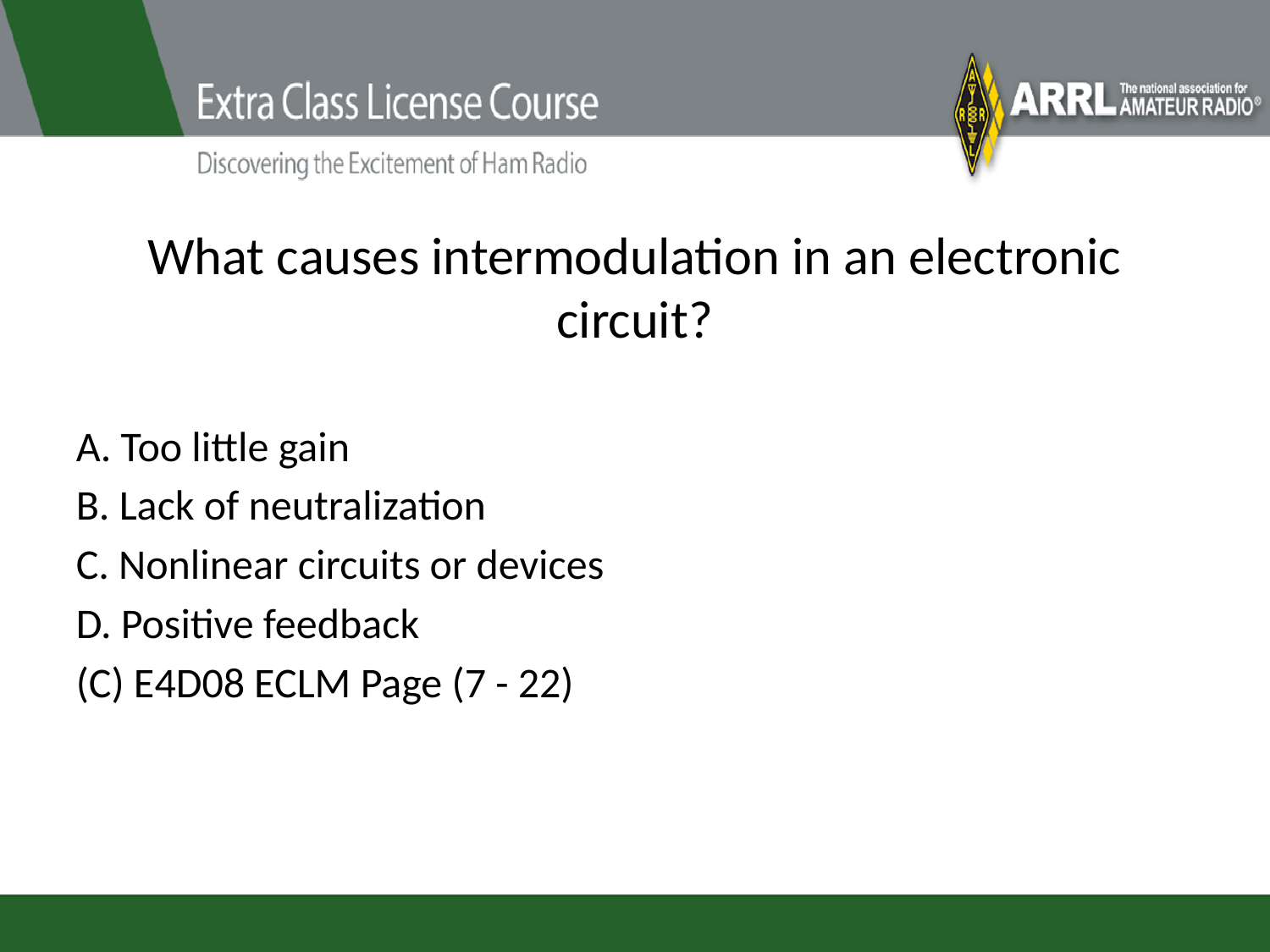

# What causes intermodulation in an electronic circuit?
A. Too little gain
B. Lack of neutralization
C. Nonlinear circuits or devices
D. Positive feedback
(C) E4D08 ECLM Page (7 - 22)